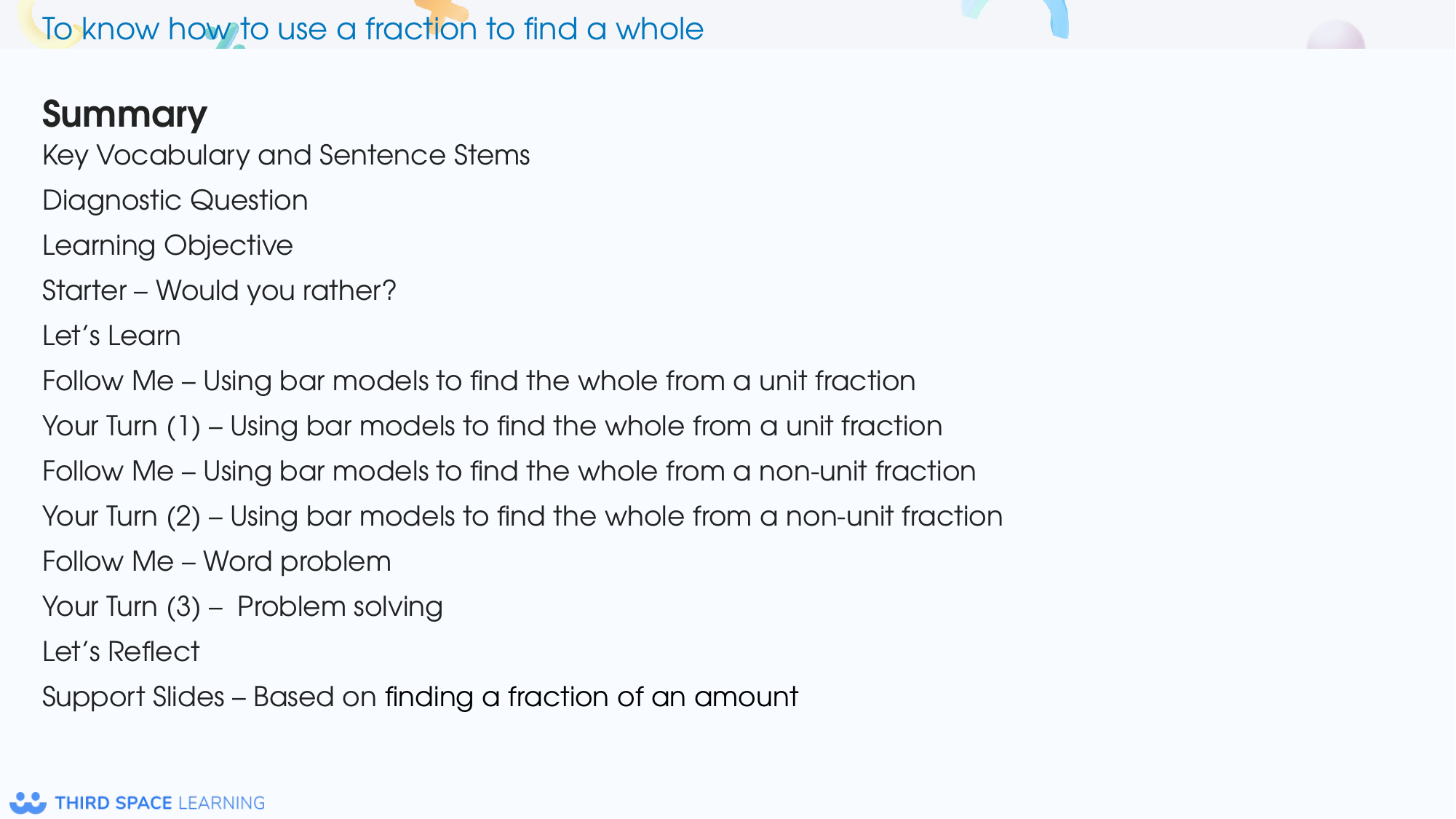

Summary
Key Vocabulary and Sentence Stems
Diagnostic Question
Learning Objective
Starter – Would you rather?
Let’s Learn
Follow Me – Using bar models to find the whole from a unit fraction
Your Turn (1) – Using bar models to find the whole from a unit fraction
Follow Me – Using bar models to find the whole from a non-unit fraction
Your Turn (2) – Using bar models to find the whole from a non-unit fraction
Follow Me – Word problem
Your Turn (3) –  Problem solving
Let’s Reflect
Support Slides – Based on finding a fraction of an amount